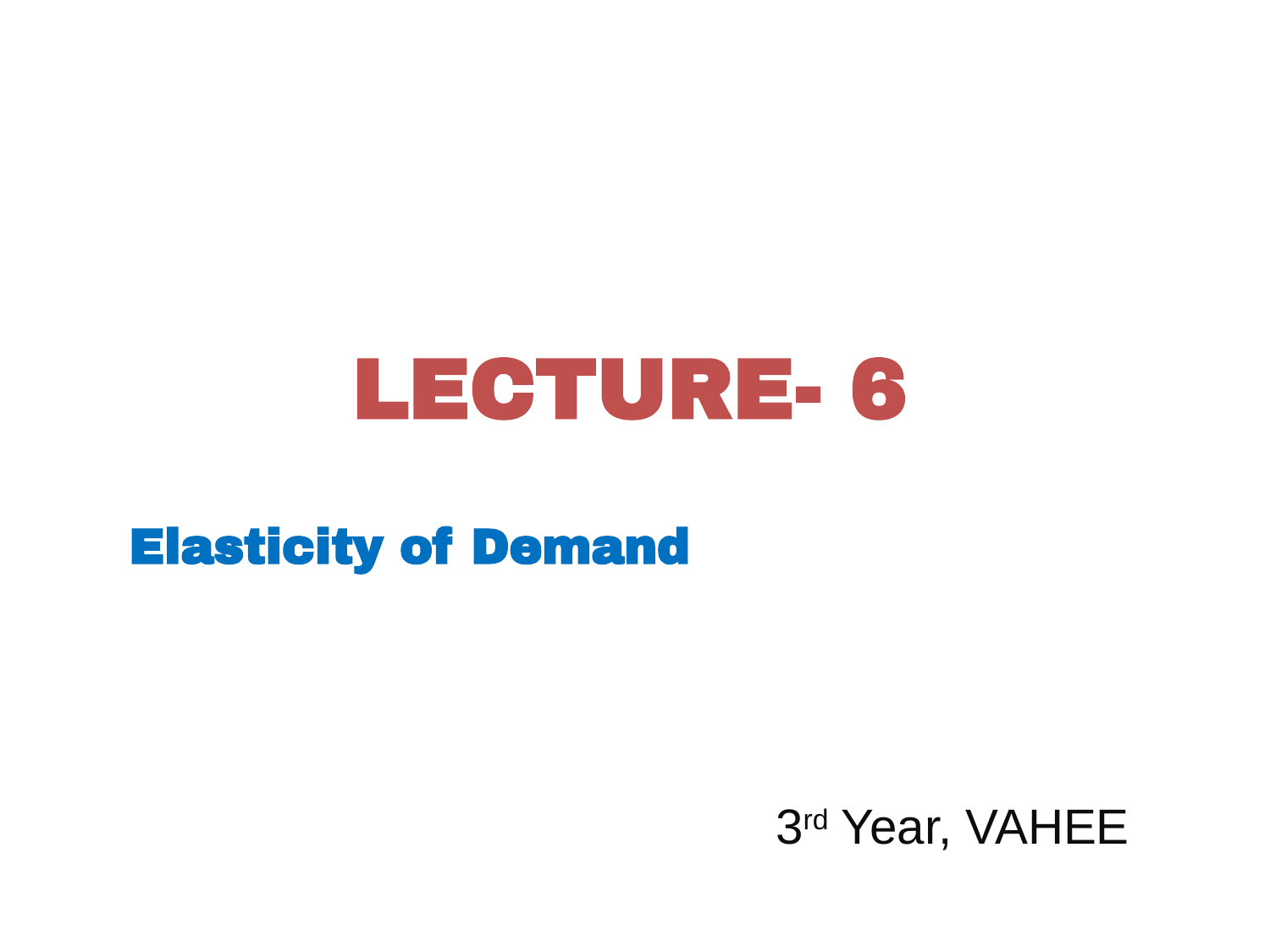

# LECTURE- 6
Elasticity of Demand

3rd Year, VAHEE